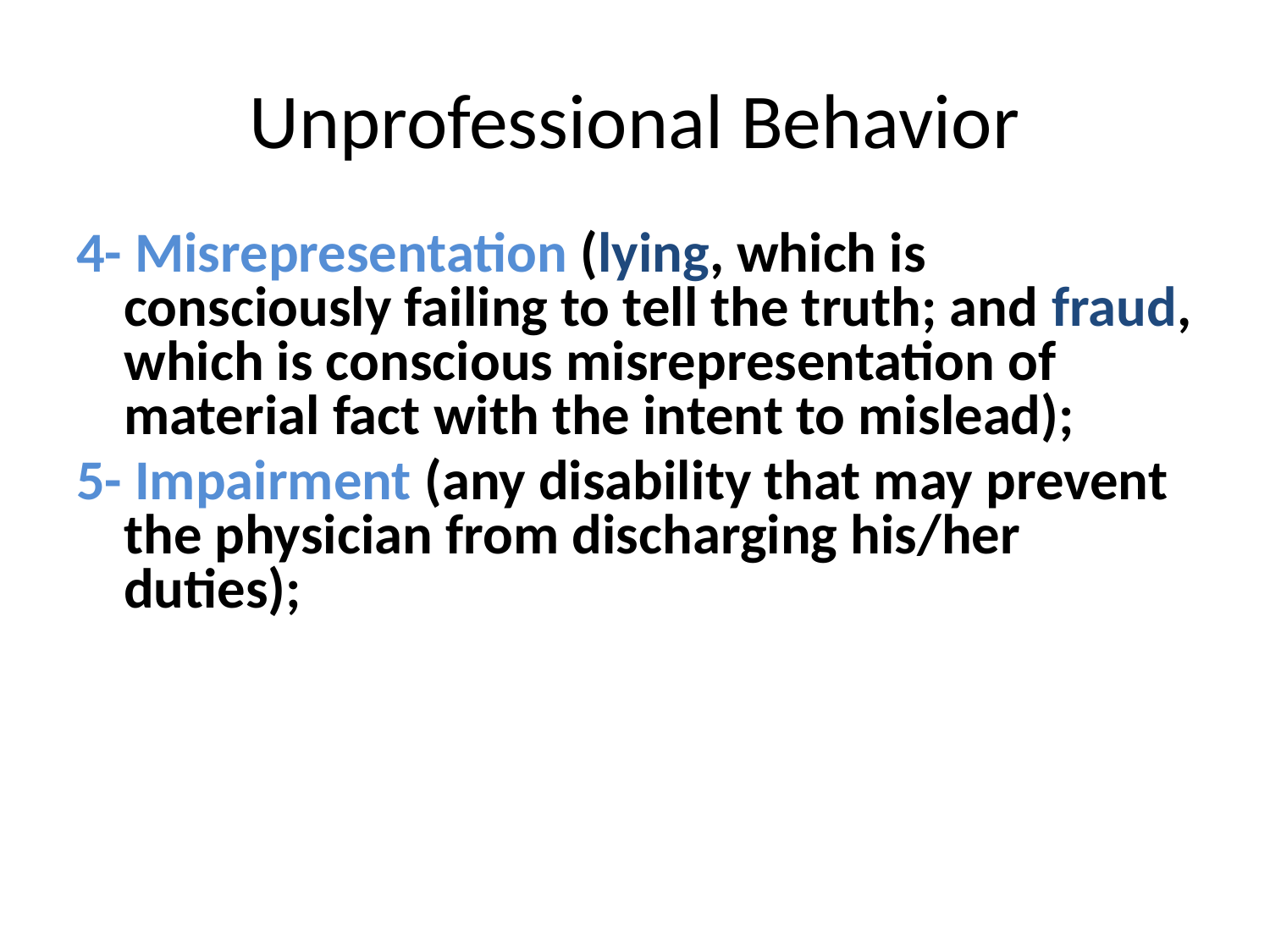

# Unprofessional Behavior
4- Misrepresentation (lying, which is consciously failing to tell the truth; and fraud, which is conscious misrepresentation of material fact with the intent to mislead);
5- Impairment (any disability that may prevent the physician from discharging his/her duties);